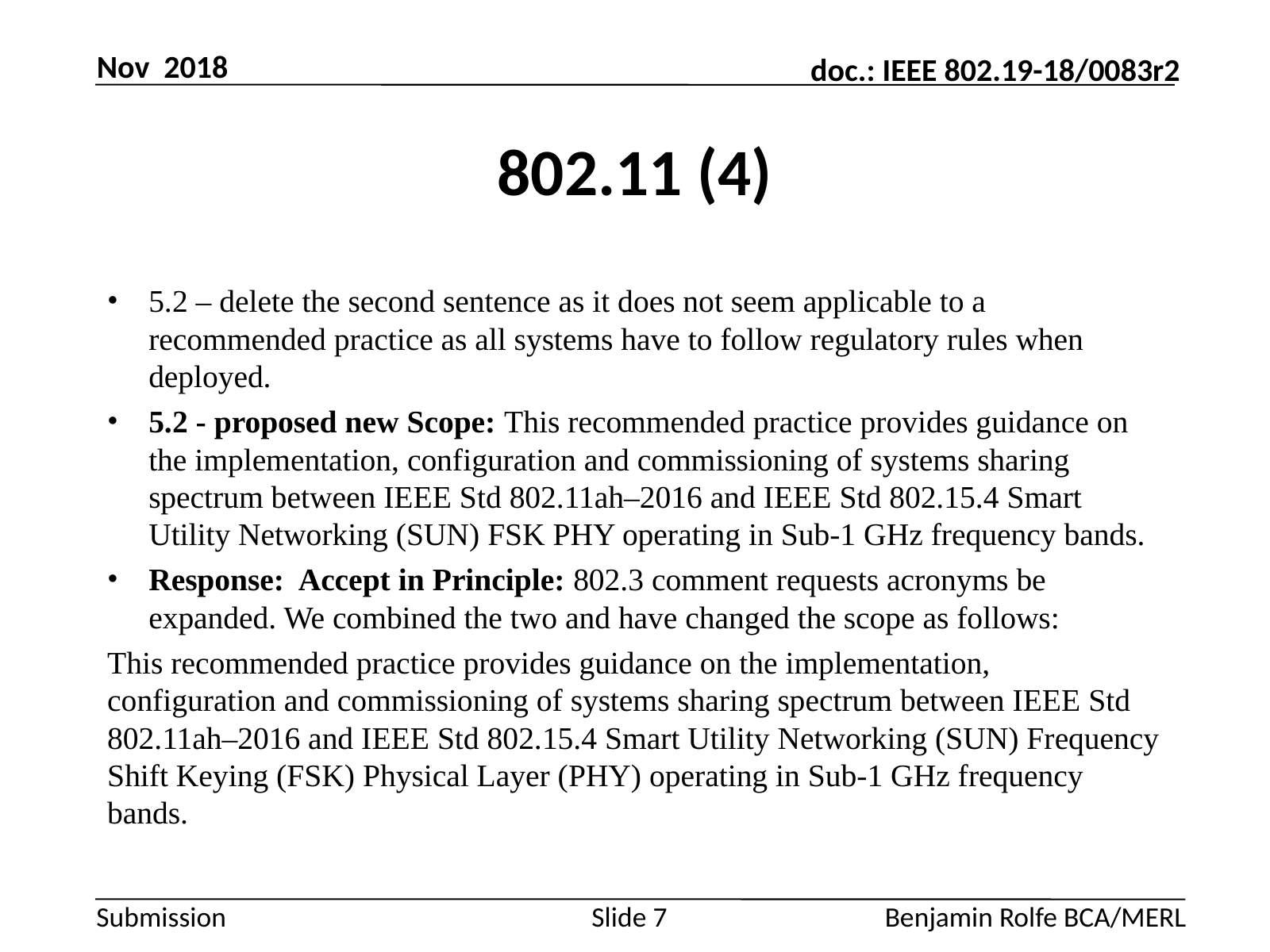

Nov  2018
# 802.11 (4)
5.2 – delete the second sentence as it does not seem applicable to a recommended practice as all systems have to follow regulatory rules when deployed.
5.2 - proposed new Scope: This recommended practice provides guidance on the implementation, configuration and commissioning of systems sharing spectrum between IEEE Std 802.11ah–2016 and IEEE Std 802.15.4 Smart Utility Networking (SUN) FSK PHY operating in Sub-1 GHz frequency bands.
Response:  Accept in Principle: 802.3 comment requests acronyms be expanded. We combined the two and have changed the scope as follows:
This recommended practice provides guidance on the implementation, configuration and commissioning of systems sharing spectrum between IEEE Std 802.11ah–2016 and IEEE Std 802.15.4 Smart Utility Networking (SUN) Frequency Shift Keying (FSK) Physical Layer (PHY) operating in Sub-1 GHz frequency bands.

Slide 7
Benjamin Rolfe BCA/MERL